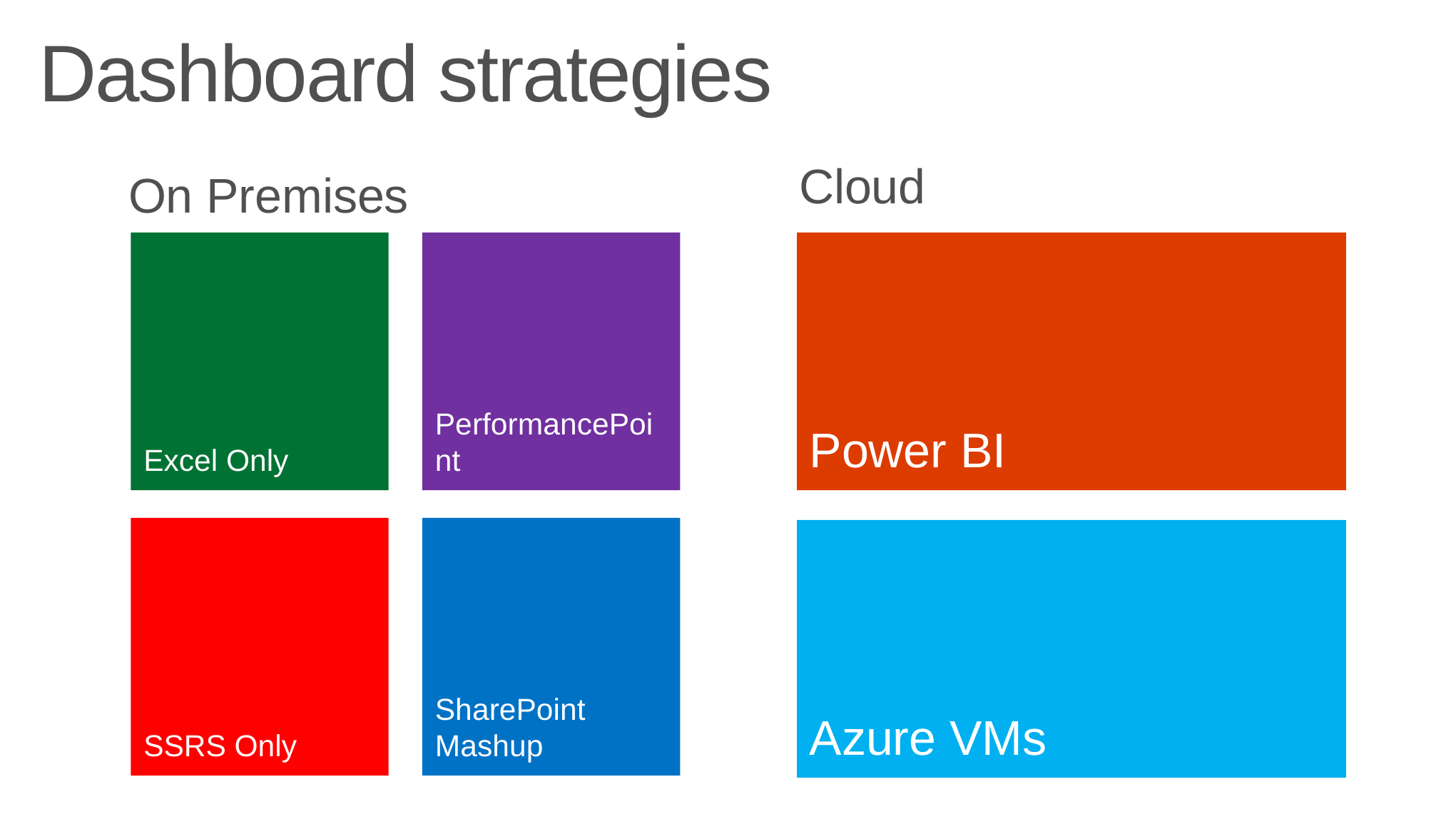

# Dashboard strategies
Cloud
On Premises
Excel Only
PerformancePoint
Power BI
SSRS Only
SharePoint Mashup
Azure VMs